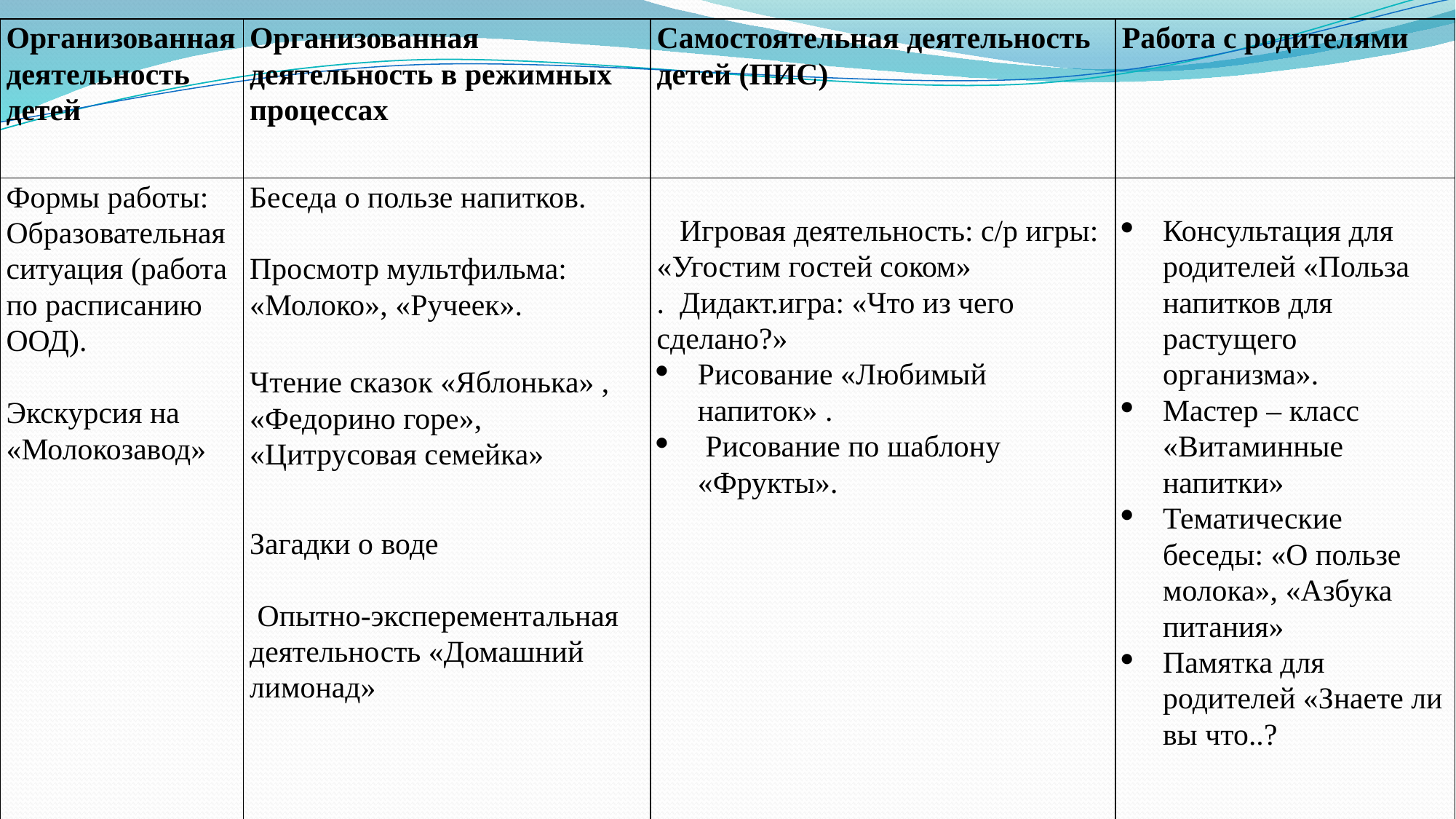

| Организованная деятельность детей | Организованная деятельность в режимных процессах | Самостоятельная деятельность детей (ПИС) | Работа с родителями |
| --- | --- | --- | --- |
| Формы работы: Образовательная ситуация (работа по расписанию ООД). Экскурсия на «Молокозавод» | Беседа о пользе напитков. Просмотр мультфильма: «Молоко», «Ручеек». Чтение сказок «Яблонька» , «Федорино горе», «Цитрусовая семейка» Загадки о воде   Опытно-эксперементальная деятельность «Домашний лимонад» | Игровая деятельность: с/р игры: «Угостим гостей соком» . Дидакт.игра: «Что из чего сделано?» Рисование «Любимый напиток» .  Рисование по шаблону  «Фрукты». | Консультация для родителей «Польза напитков для растущего организма».  Мастер – класс «Витаминные напитки» Тематические беседы: «О пользе молока», «Азбука питания» Памятка для родителей «Знаете ли вы что..? |